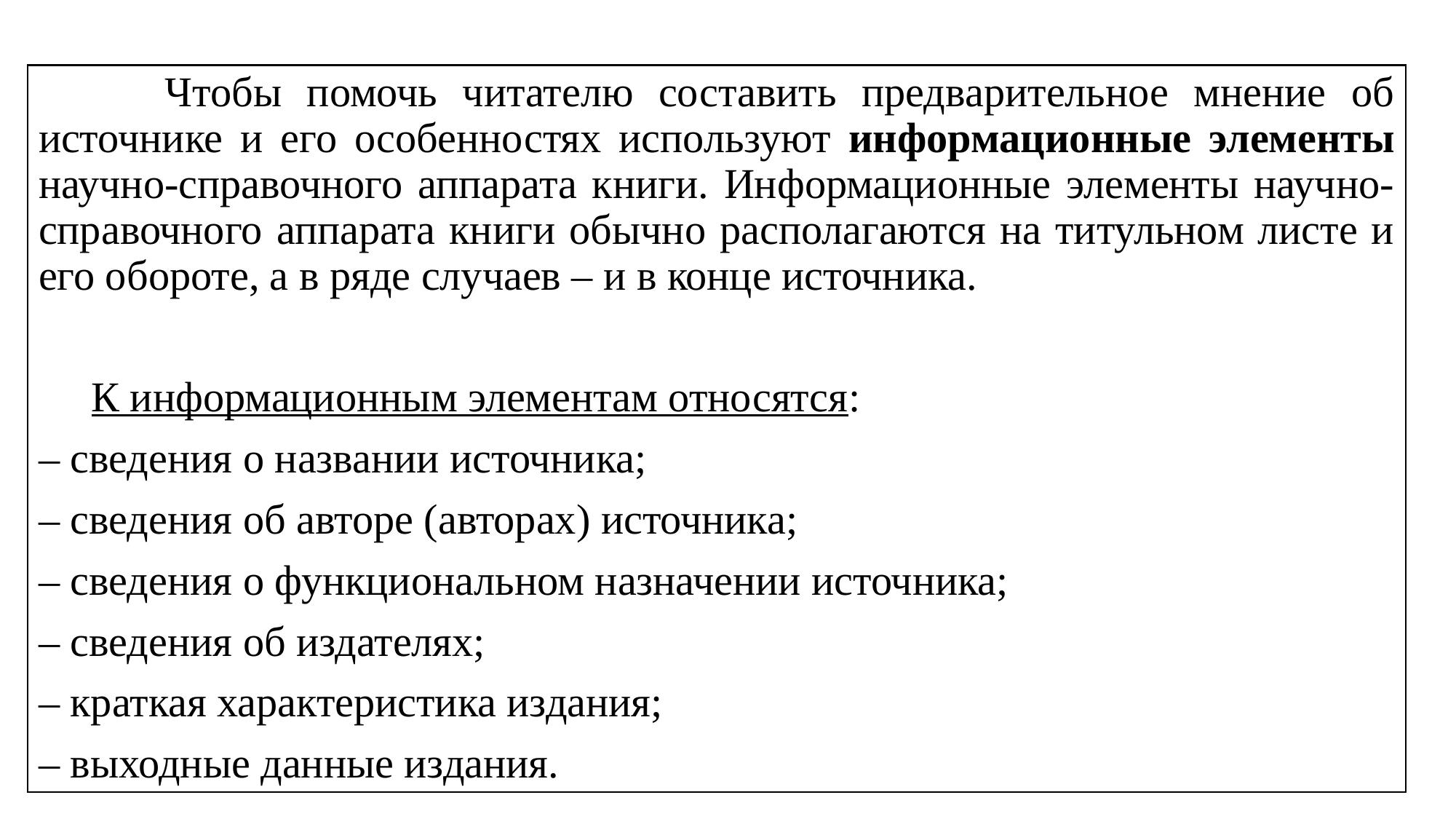

Чтобы помочь читателю составить предварительное мнение об источнике и его особенностях используют информационные элементы научно-справочного аппарата книги. Информационные элементы научно-справочного аппарата книги обычно располагаются на титульном листе и его обороте, а в ряде случаев – и в конце источника.

     К информационным элементам относятся:
– сведения о названии источника;
– сведения об авторе (авторах) источника;
– сведения о функциональном назначении источника;
– сведения об издателях;
– краткая характеристика издания;
– выходные данные издания.